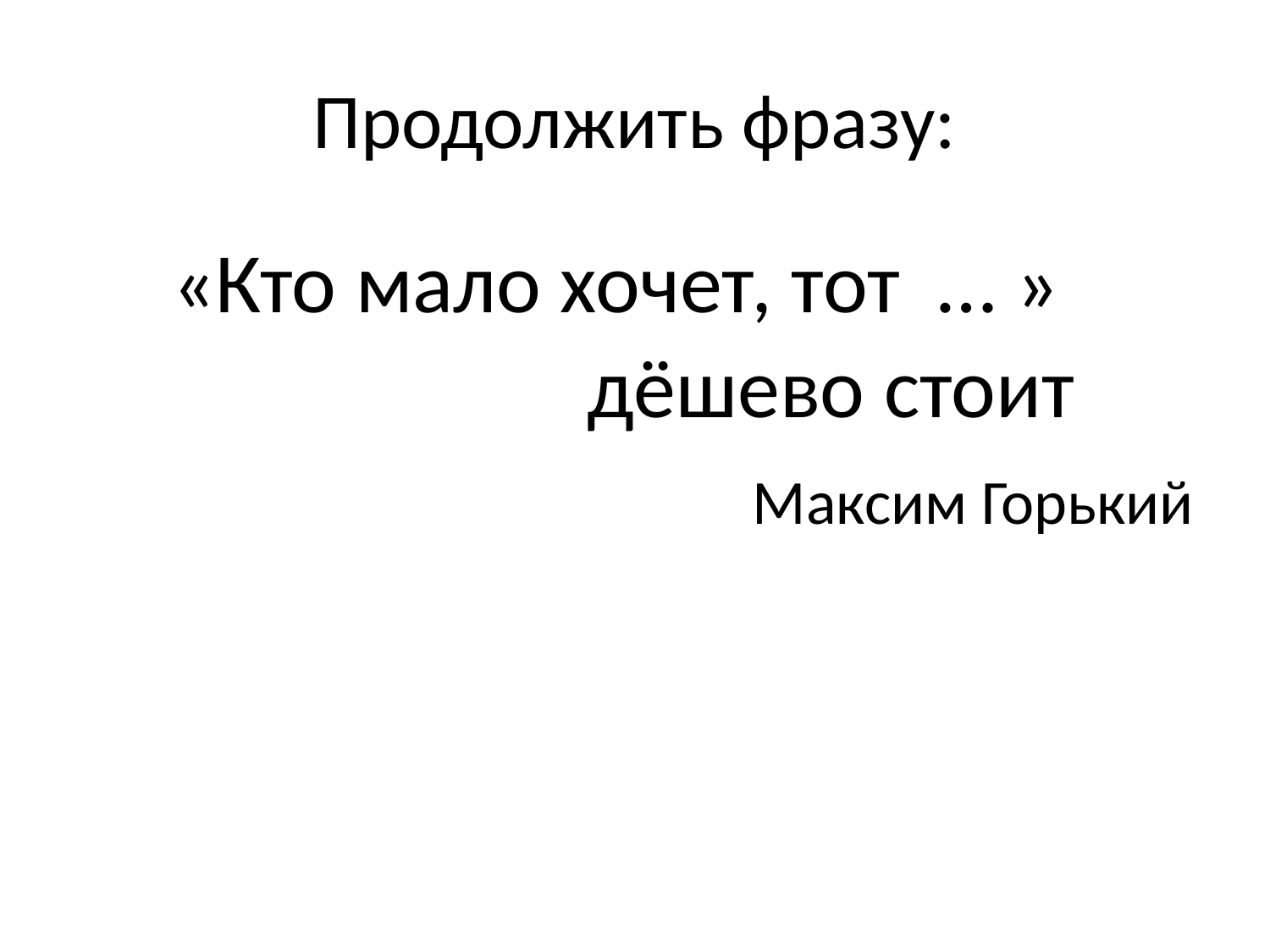

# Продолжить фразу:
«Кто мало хочет, тот  … »

Максим Горький
дёшево стоит